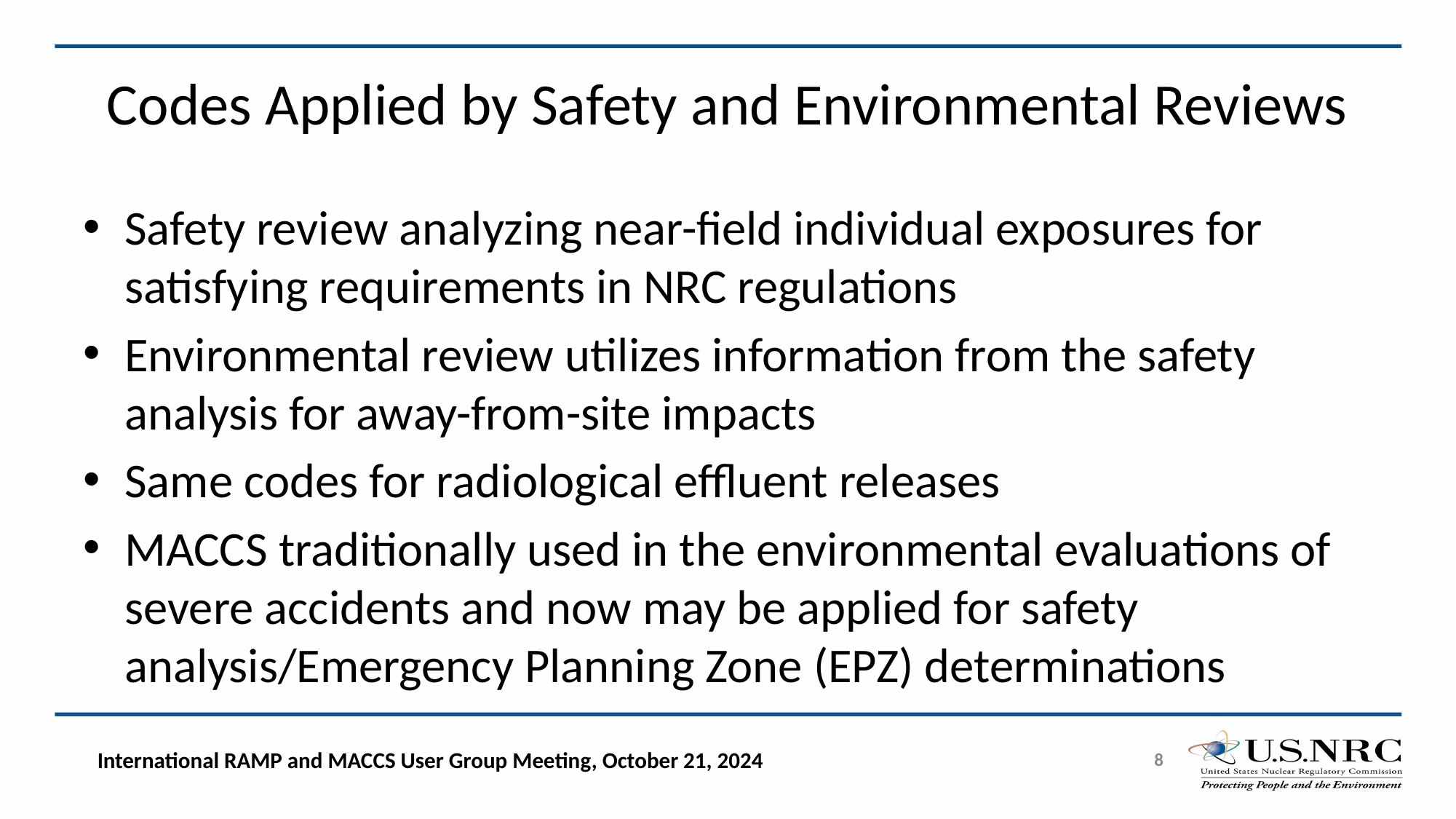

# Codes Applied by Safety and Environmental Reviews
Safety review analyzing near-field individual exposures for satisfying requirements in NRC regulations
Environmental review utilizes information from the safety analysis for away-from-site impacts
Same codes for radiological effluent releases
MACCS traditionally used in the environmental evaluations of severe accidents and now may be applied for safety analysis/Emergency Planning Zone (EPZ) determinations
8
International RAMP and MACCS User Group Meeting, October 21, 2024